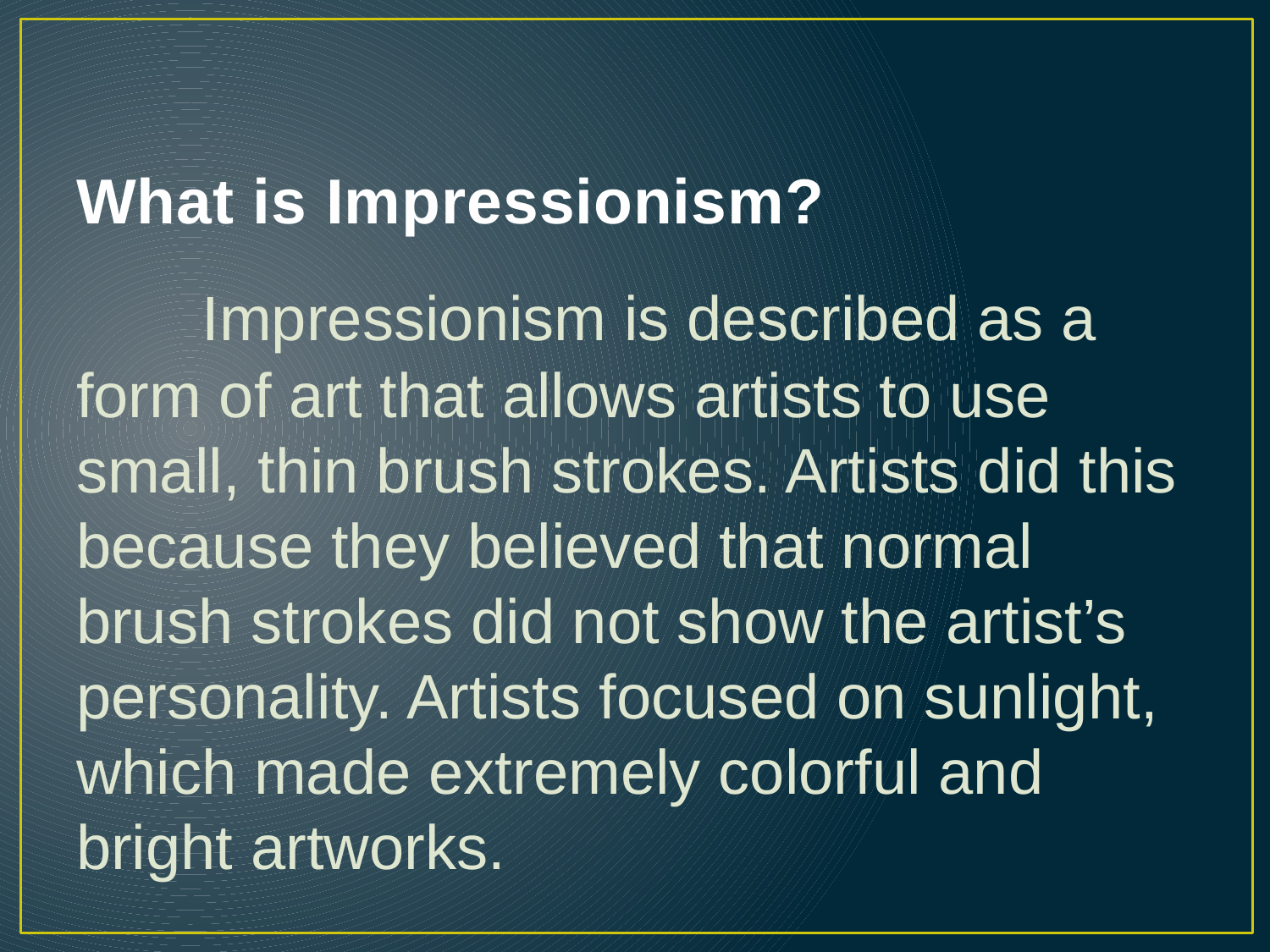

# What is Impressionism?
	Impressionism is described as a form of art that allows artists to use small, thin brush strokes. Artists did this because they believed that normal brush strokes did not show the artist’s personality. Artists focused on sunlight, which made extremely colorful and bright artworks.